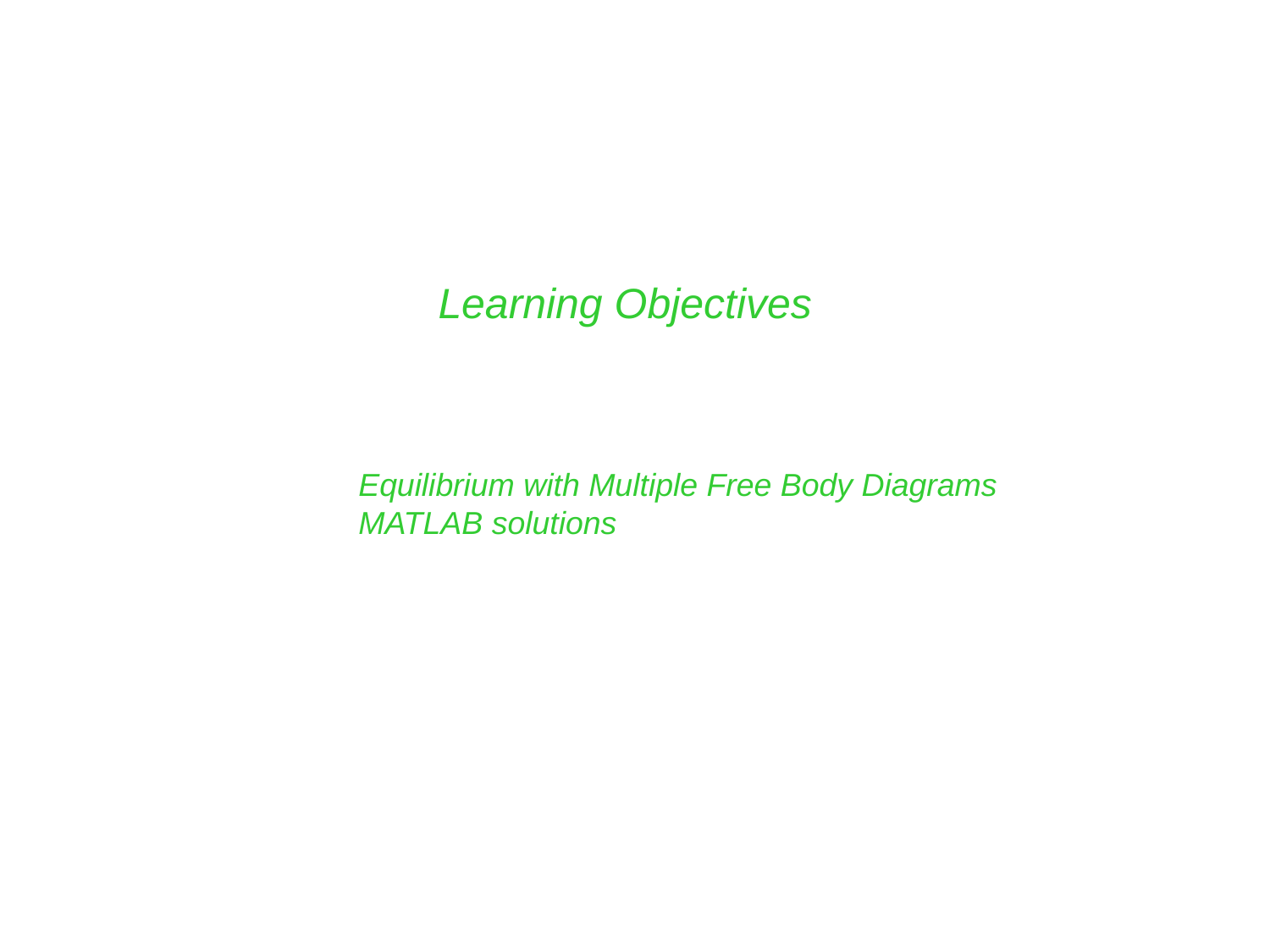

Learning Objectives
Equilibrium with Multiple Free Body Diagrams
MATLAB solutions